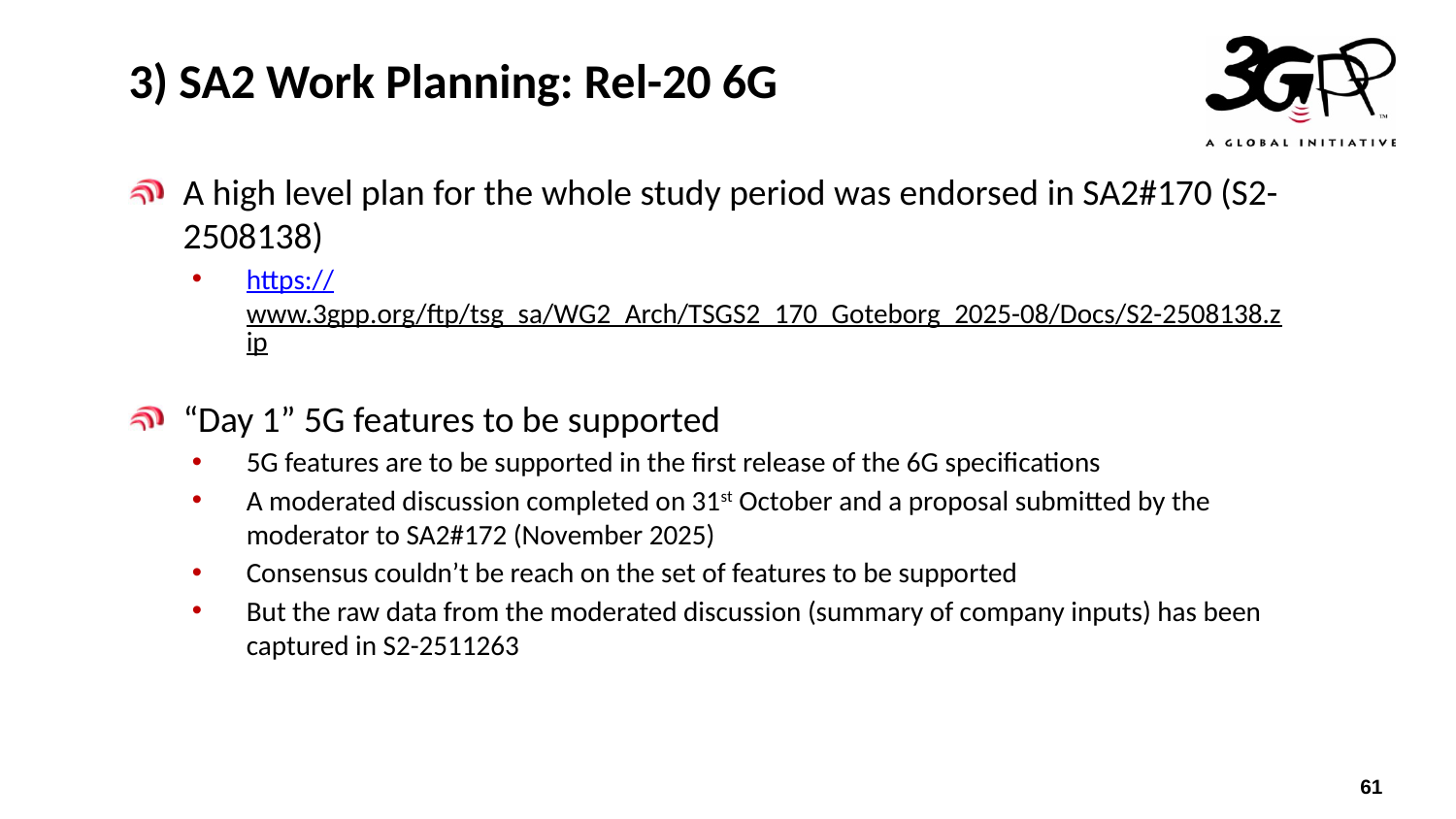

# 3) SA2 Work Planning: Rel-20 6G
A high level plan for the whole study period was endorsed in SA2#170 (S2-2508138)
https://www.3gpp.org/ftp/tsg_sa/WG2_Arch/TSGS2_170_Goteborg_2025-08/Docs/S2-2508138.zip
“Day 1” 5G features to be supported
5G features are to be supported in the first release of the 6G specifications
A moderated discussion completed on 31st October and a proposal submitted by the moderator to SA2#172 (November 2025)
Consensus couldn’t be reach on the set of features to be supported
But the raw data from the moderated discussion (summary of company inputs) has been captured in S2-2511263